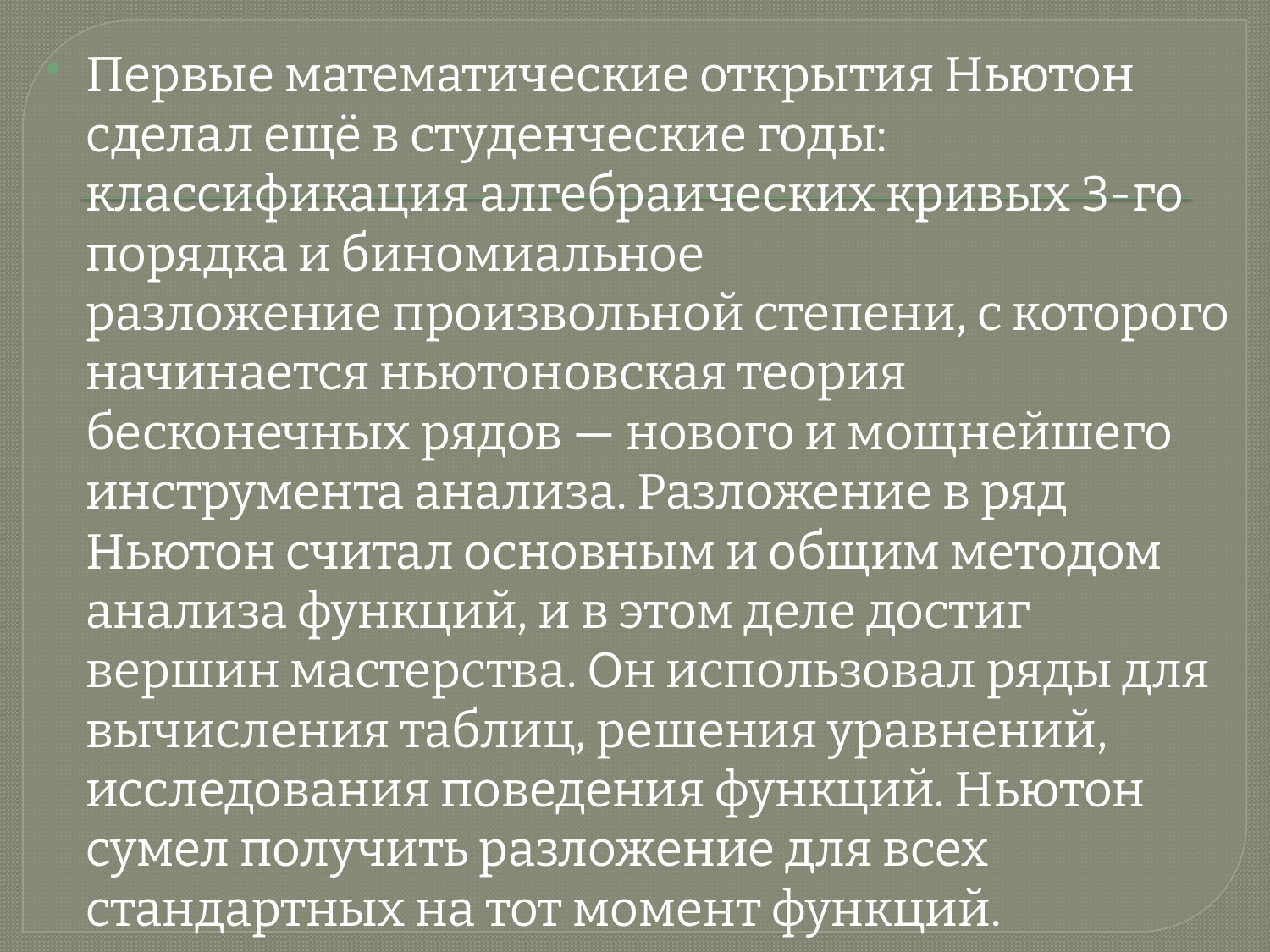

Первые математические открытия Ньютон сделал ещё в студенческие годы: классификация алгебраических кривых 3-го порядка и биномиальное разложение произвольной степени, с которого начинается ньютоновская теория бесконечных рядов — нового и мощнейшего инструмента анализа. Разложение в ряд Ньютон считал основным и общим методом анализа функций, и в этом деле достиг вершин мастерства. Он использовал ряды для вычисления таблиц, решения уравнений, исследования поведения функций. Ньютон сумел получить разложение для всех стандартных на тот момент функций.